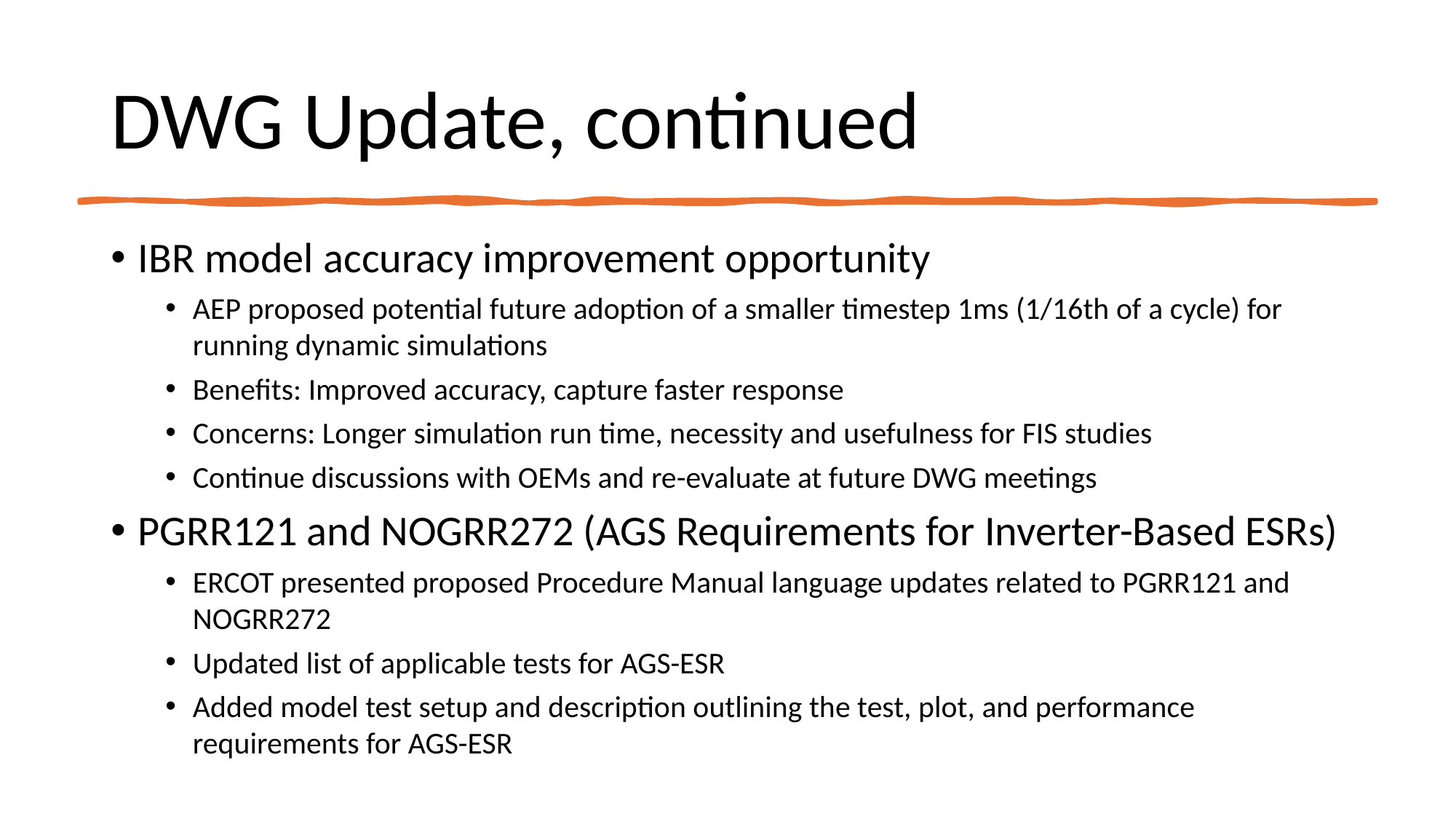

# DWG Update, continued

IBR model accuracy improvement opportunity
AEP proposed potential future adoption of a smaller timestep 1ms (1/16th of a cycle) for running dynamic simulations
Benefits: Improved accuracy, capture faster response
Concerns: Longer simulation run time, necessity and usefulness for FIS studies
Continue discussions with OEMs and re-evaluate at future DWG meetings
PGRR121 and NOGRR272 (AGS Requirements for Inverter-Based ESRs)
ERCOT presented proposed Procedure Manual language updates related to PGRR121 and NOGRR272
Updated list of applicable tests for AGS-ESR
Added model test setup and description outlining the test, plot, and performance requirements for AGS-ESR